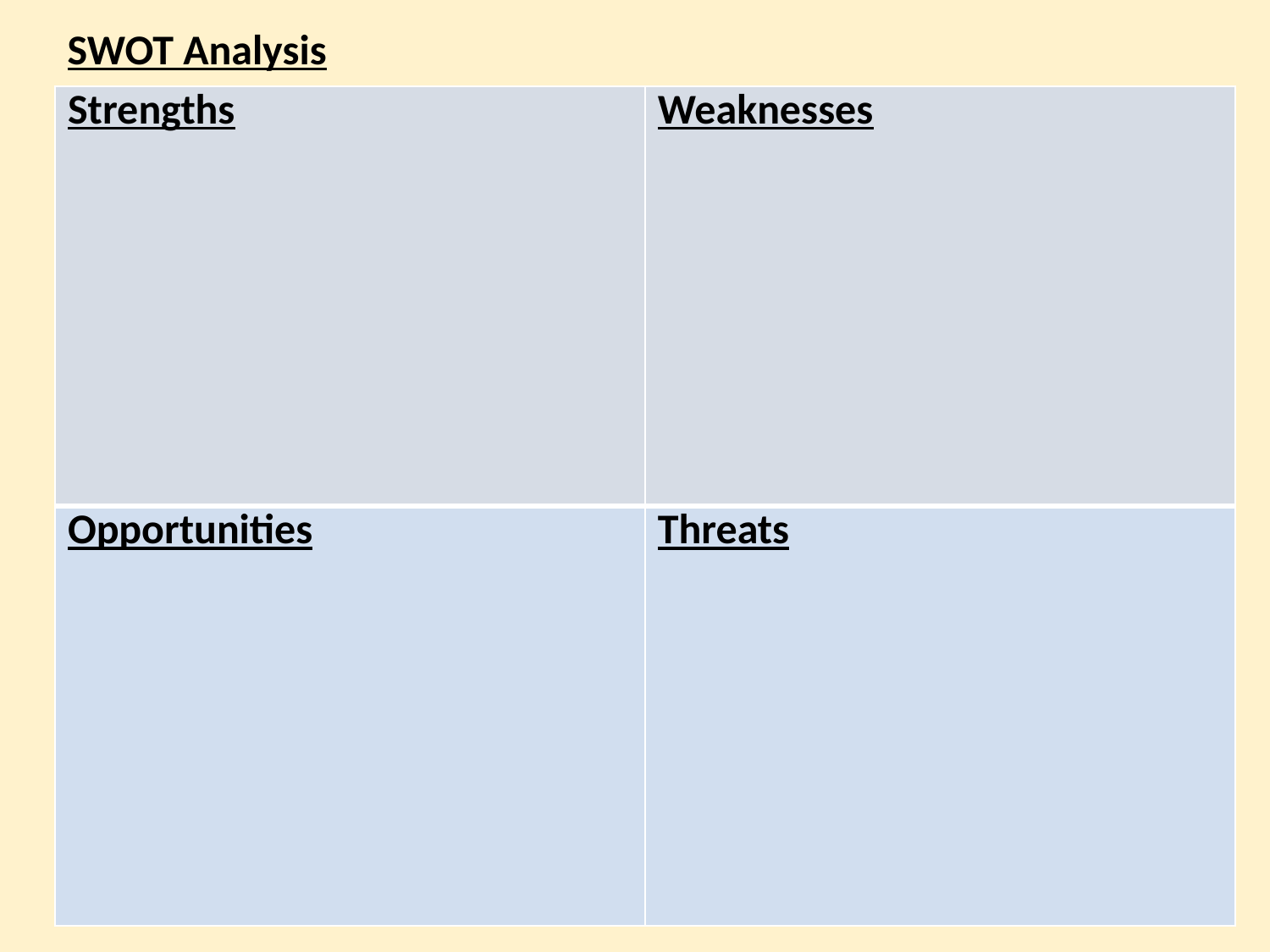

SWOT Analysis
| Strengths | Weaknesses |
| --- | --- |
| Opportunities | Threats |